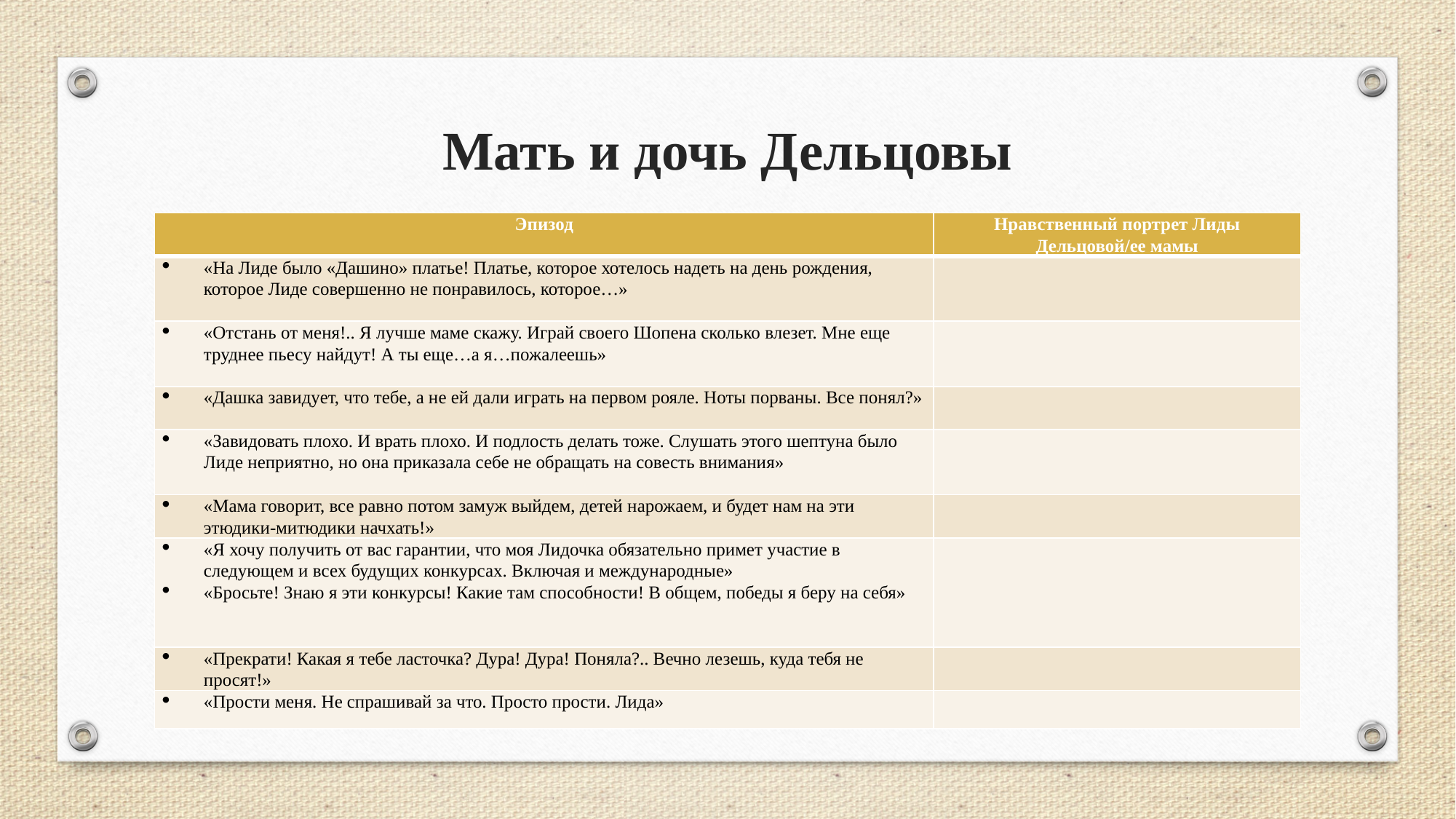

# Мать и дочь Дельцовы
| Эпизод | Нравственный портрет Лиды Дельцовой/ее мамы |
| --- | --- |
| «На Лиде было «Дашино» платье! Платье, которое хотелось надеть на день рождения, которое Лиде совершенно не понравилось, которое…» |  |
| «Отстань от меня!.. Я лучше маме скажу. Играй своего Шопена сколько влезет. Мне еще труднее пьесу найдут! А ты еще…а я…пожалеешь» |  |
| «Дашка завидует, что тебе, а не ей дали играть на первом рояле. Ноты порваны. Все понял?» |  |
| «Завидовать плохо. И врать плохо. И подлость делать тоже. Слушать этого шептуна было Лиде неприятно, но она приказала себе не обращать на совесть внимания» |  |
| «Мама говорит, все равно потом замуж выйдем, детей нарожаем, и будет нам на эти этюдики-митюдики начхать!» |  |
| «Я хочу получить от вас гарантии, что моя Лидочка обязательно примет участие в следующем и всех будущих конкурсах. Включая и международные» «Бросьте! Знаю я эти конкурсы! Какие там способности! В общем, победы я беру на себя» |  |
| «Прекрати! Какая я тебе ласточка? Дура! Дура! Поняла?.. Вечно лезешь, куда тебя не просят!» |  |
| «Прости меня. Не спрашивай за что. Просто прости. Лида» |  |